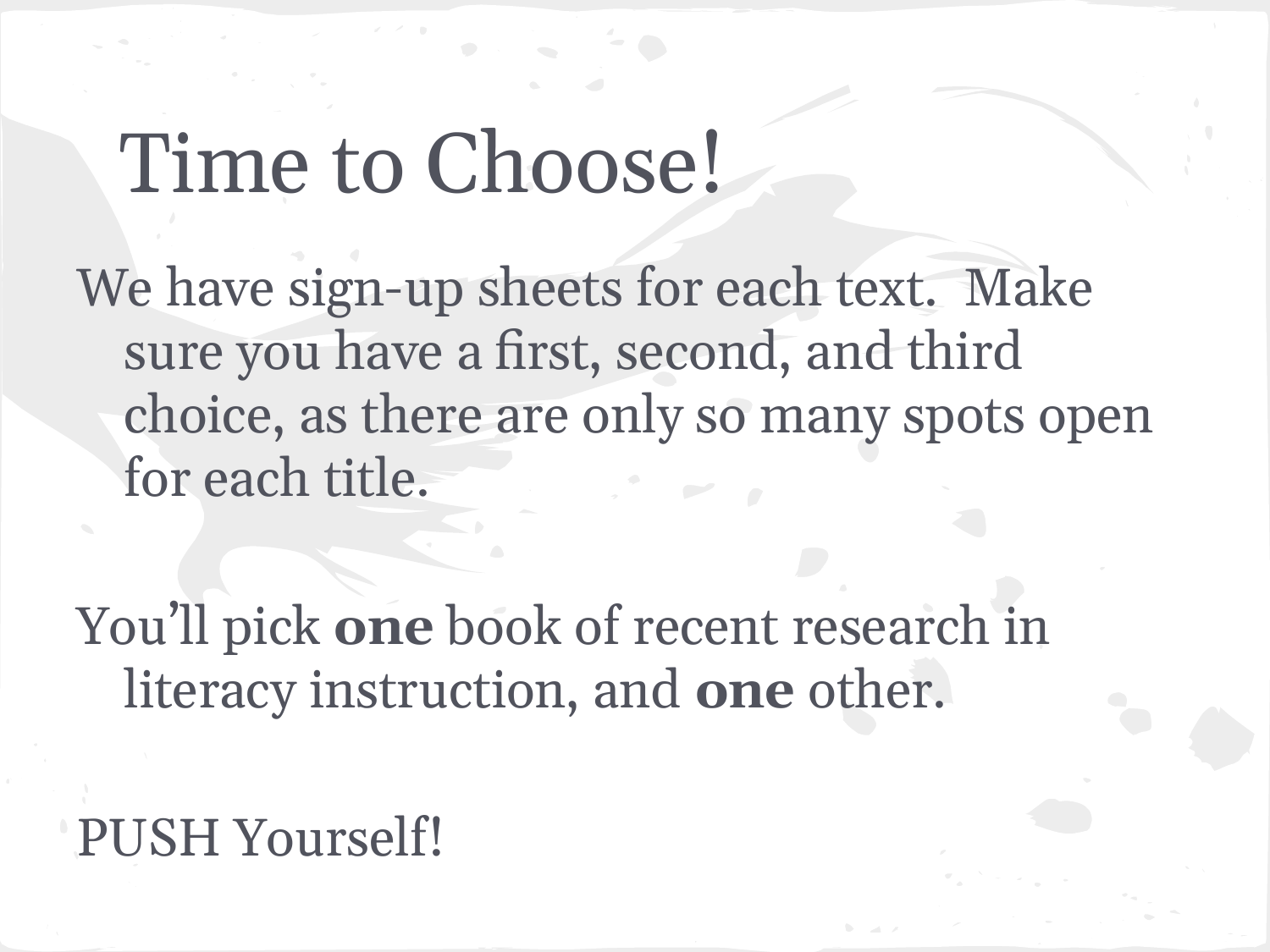

# Time to Choose!
We have sign-up sheets for each text.  Make sure you have a first, second, and third choice, as there are only so many spots open for each title.

You’ll pick one book of recent research in literacy instruction, and one other.

PUSH Yourself!